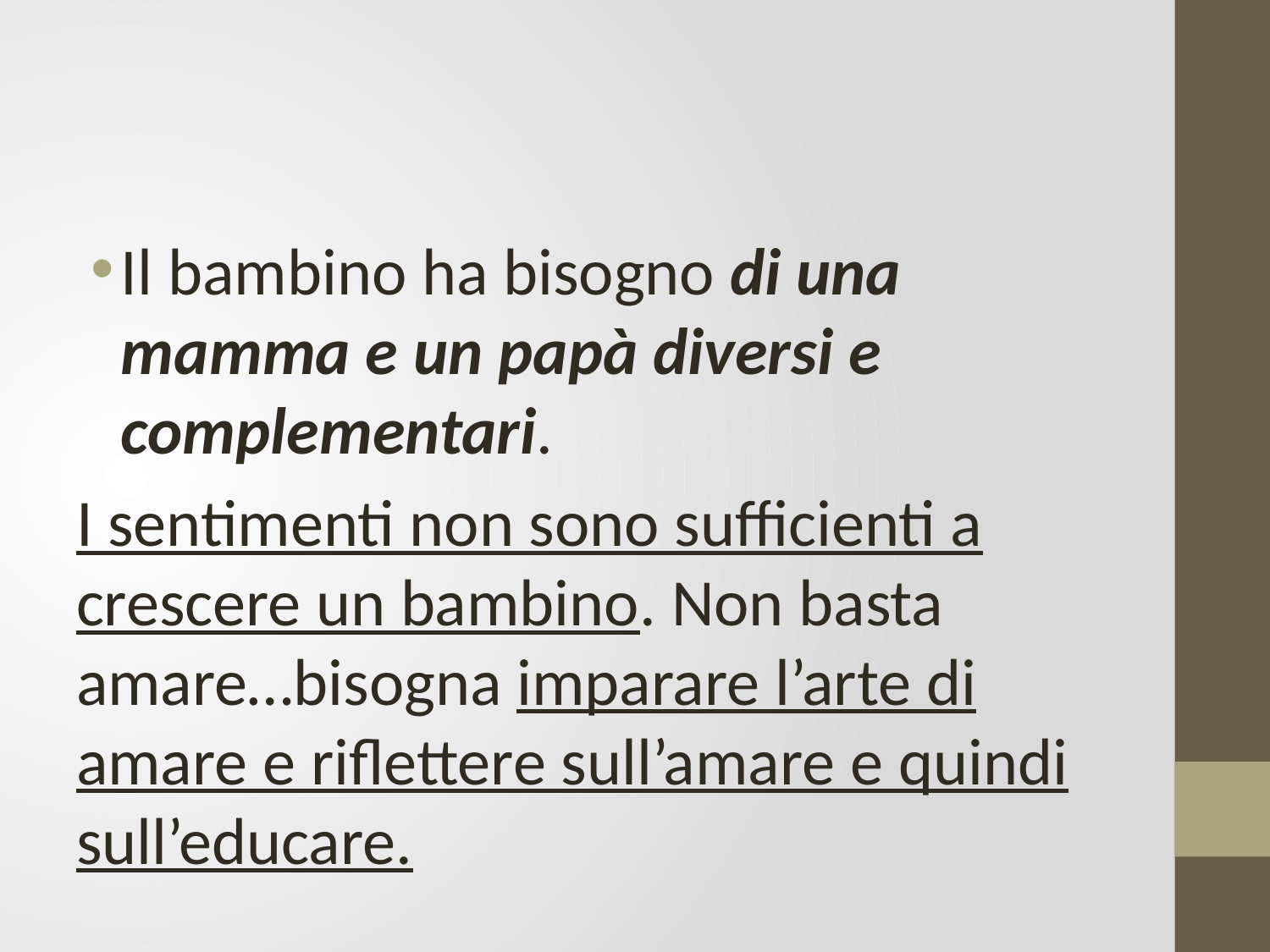

#
Il bambino ha bisogno di una mamma e un papà diversi e complementari.
I sentimenti non sono sufficienti a crescere un bambino. Non basta amare…bisogna imparare l’arte di amare e riflettere sull’amare e quindi sull’educare.